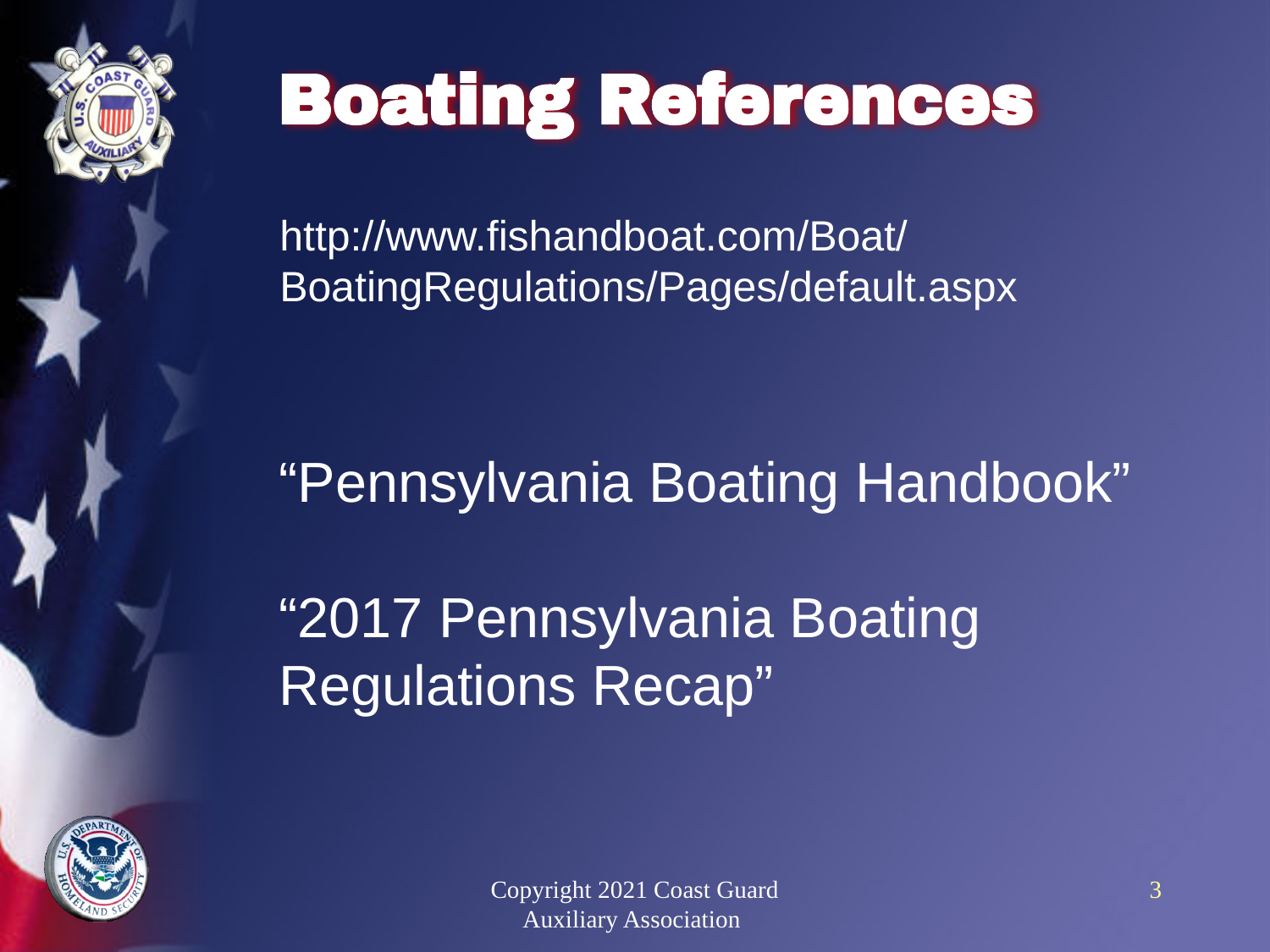

# Boating References

http://www.fishandboat.com/Boat/BoatingRegulations/Pages/default.aspx
“Pennsylvania Boating Handbook”
“2017 Pennsylvania Boating Regulations Recap”

Copyright 2021 Coast Guard Auxiliary Association
3